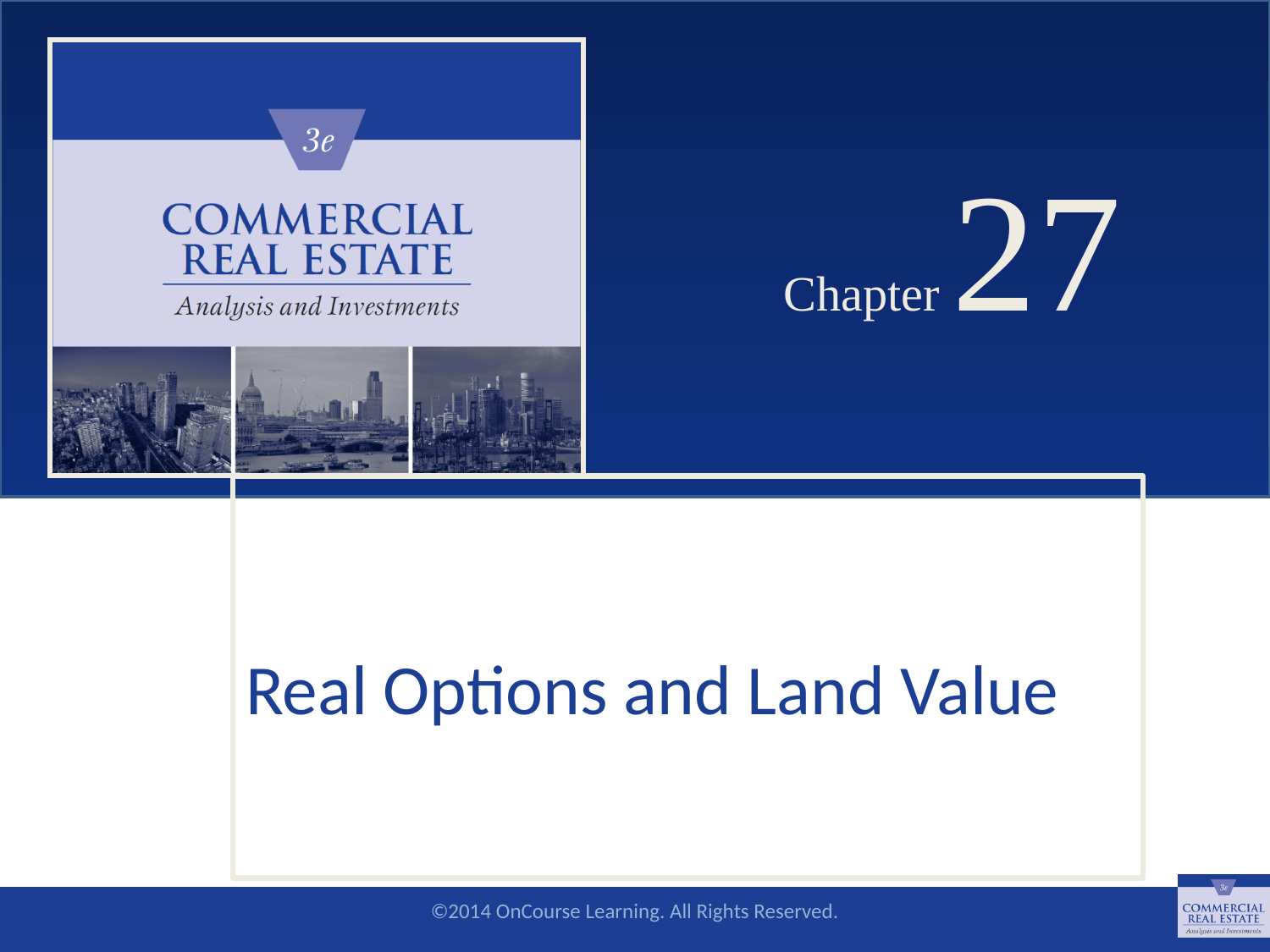

# Chapter 27
Real Options and Land Value
SLIDE 1